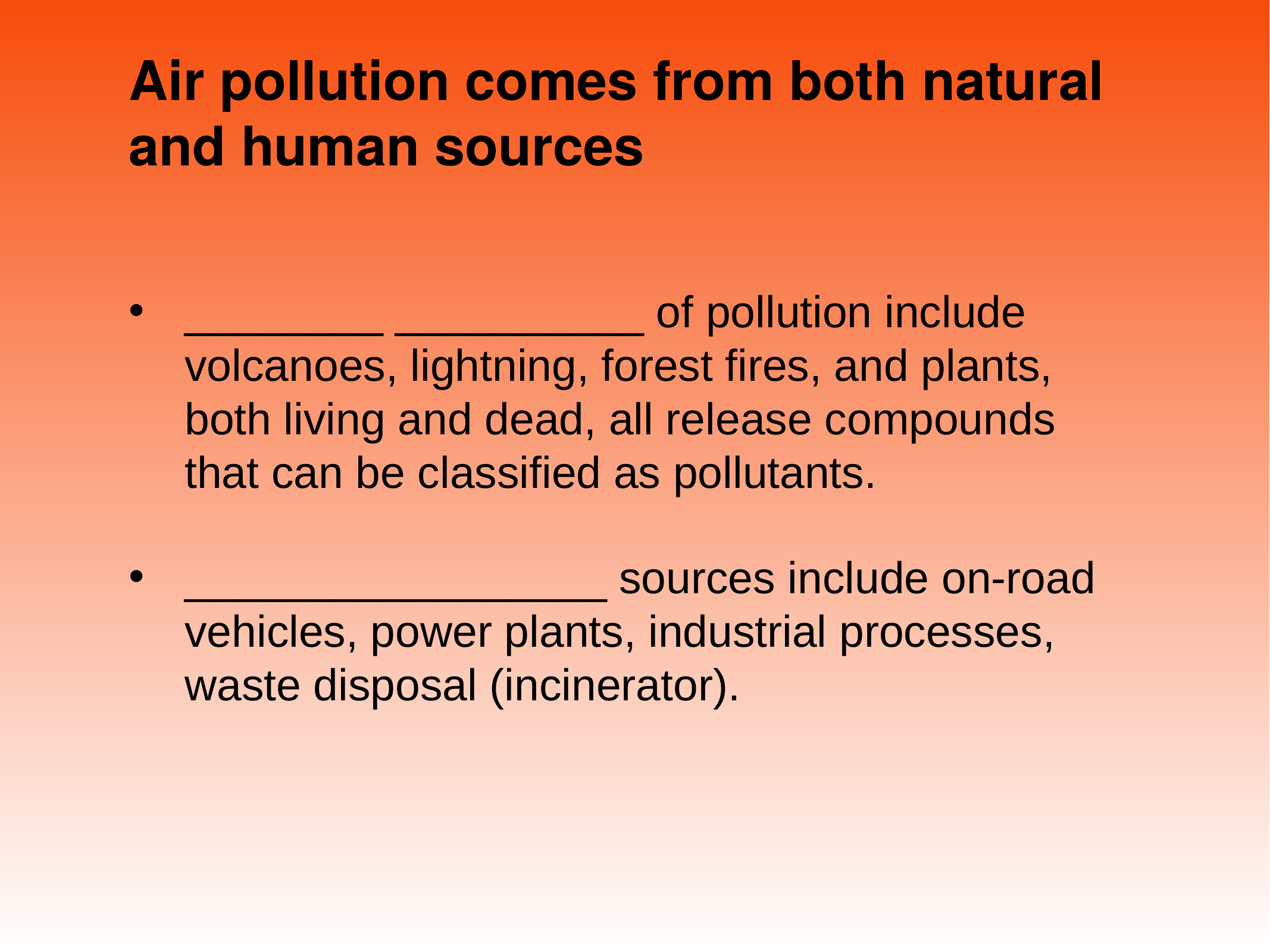

# Air pollution comes from both natural and human sources
________ __________ of pollution include volcanoes, lightning, forest fires, and plants, both living and dead, all release compounds that can be classified as pollutants.
_________________ sources include on-road vehicles, power plants, industrial processes, waste disposal (incinerator).